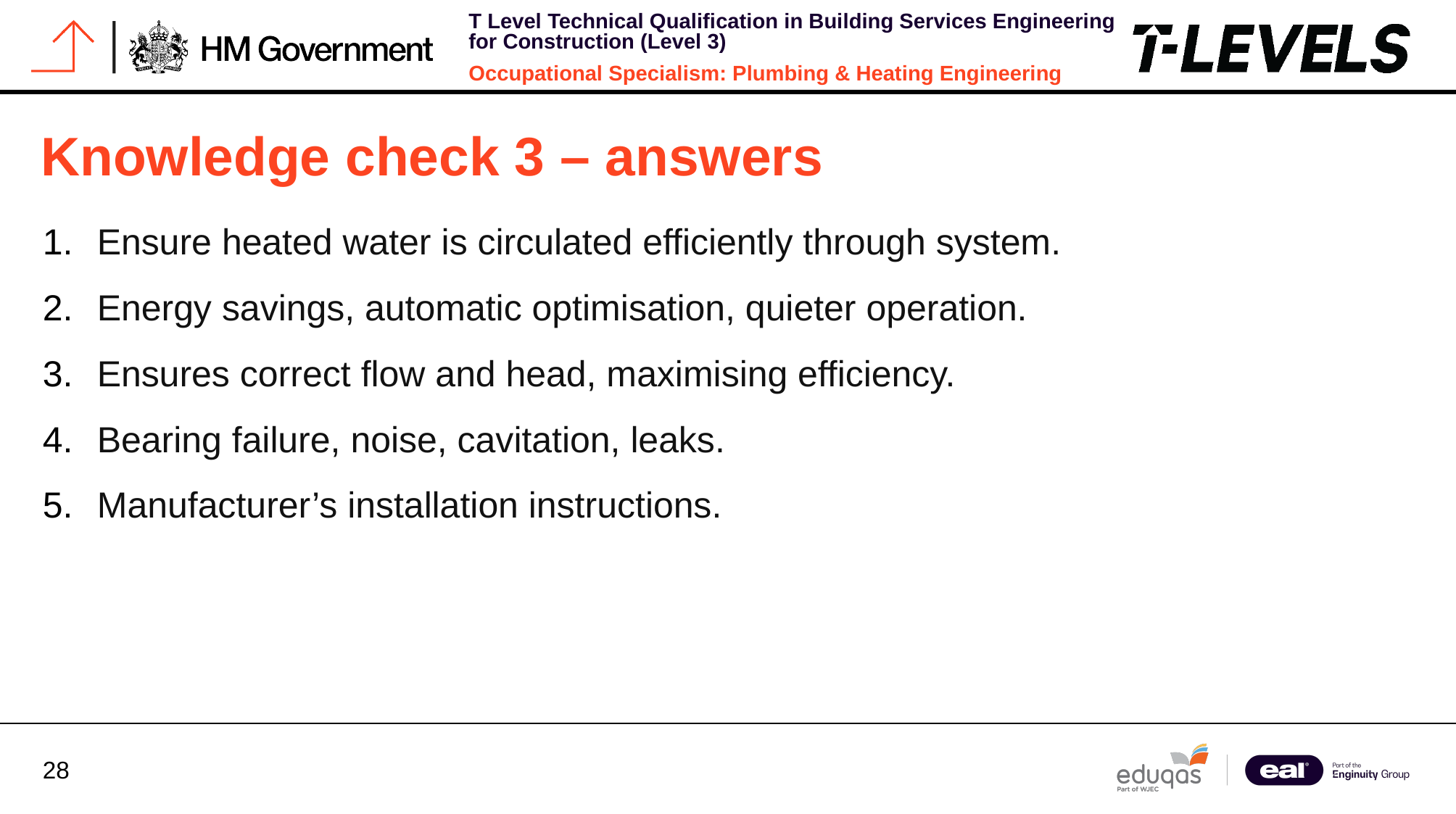

# Knowledge check 3 – answers
Ensure heated water is circulated efficiently through system.
Energy savings, automatic optimisation, quieter operation.
Ensures correct flow and head, maximising efficiency.
Bearing failure, noise, cavitation, leaks.
Manufacturer’s installation instructions.